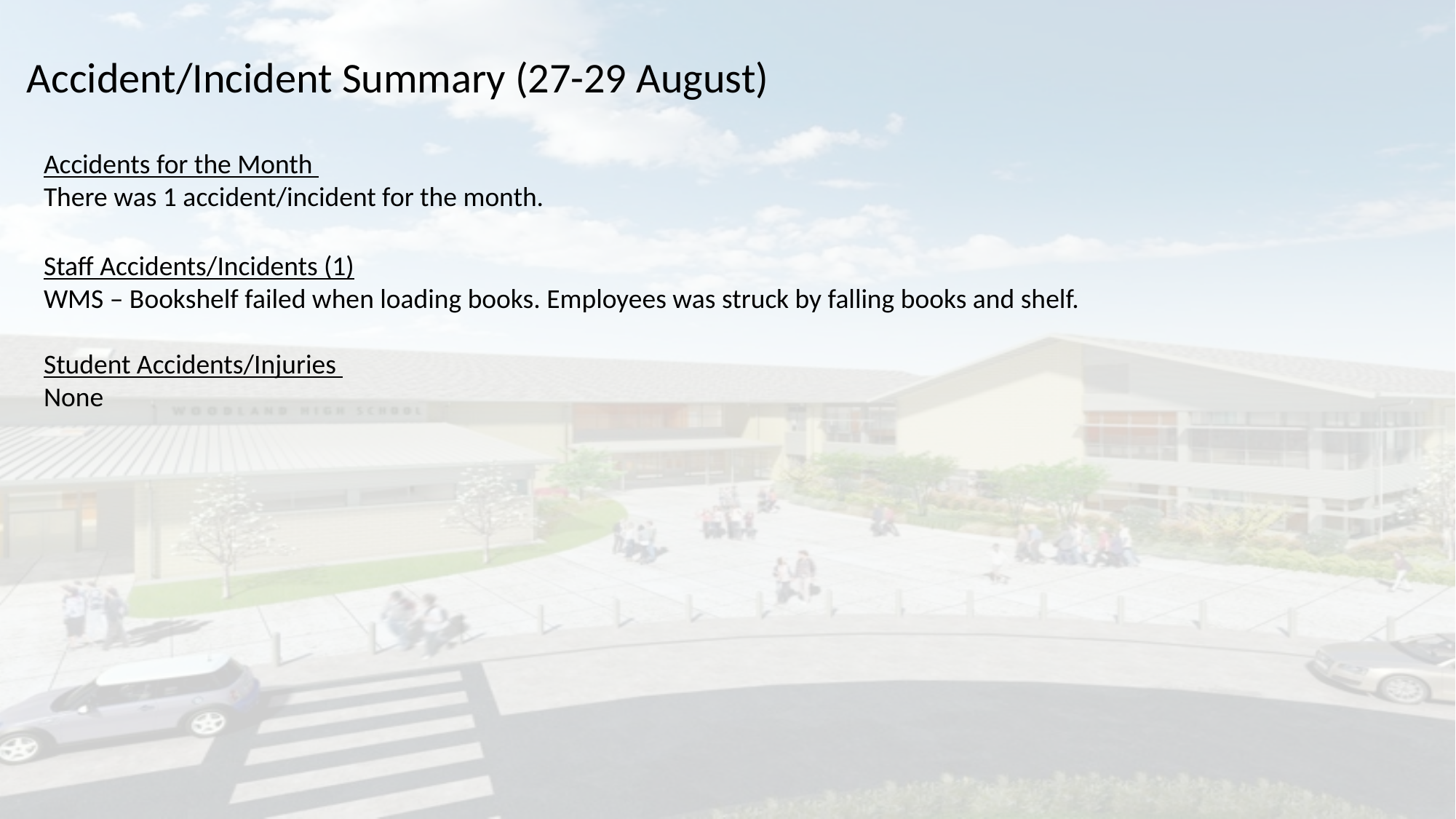

# Accident/Incident Summary (27-29 August)
Accidents for the Month
There was 1 accident/incident for the month.

Staff Accidents/Incidents (1)
WMS – Bookshelf failed when loading books. Employees was struck by falling books and shelf.

Student Accidents/Injuries
None